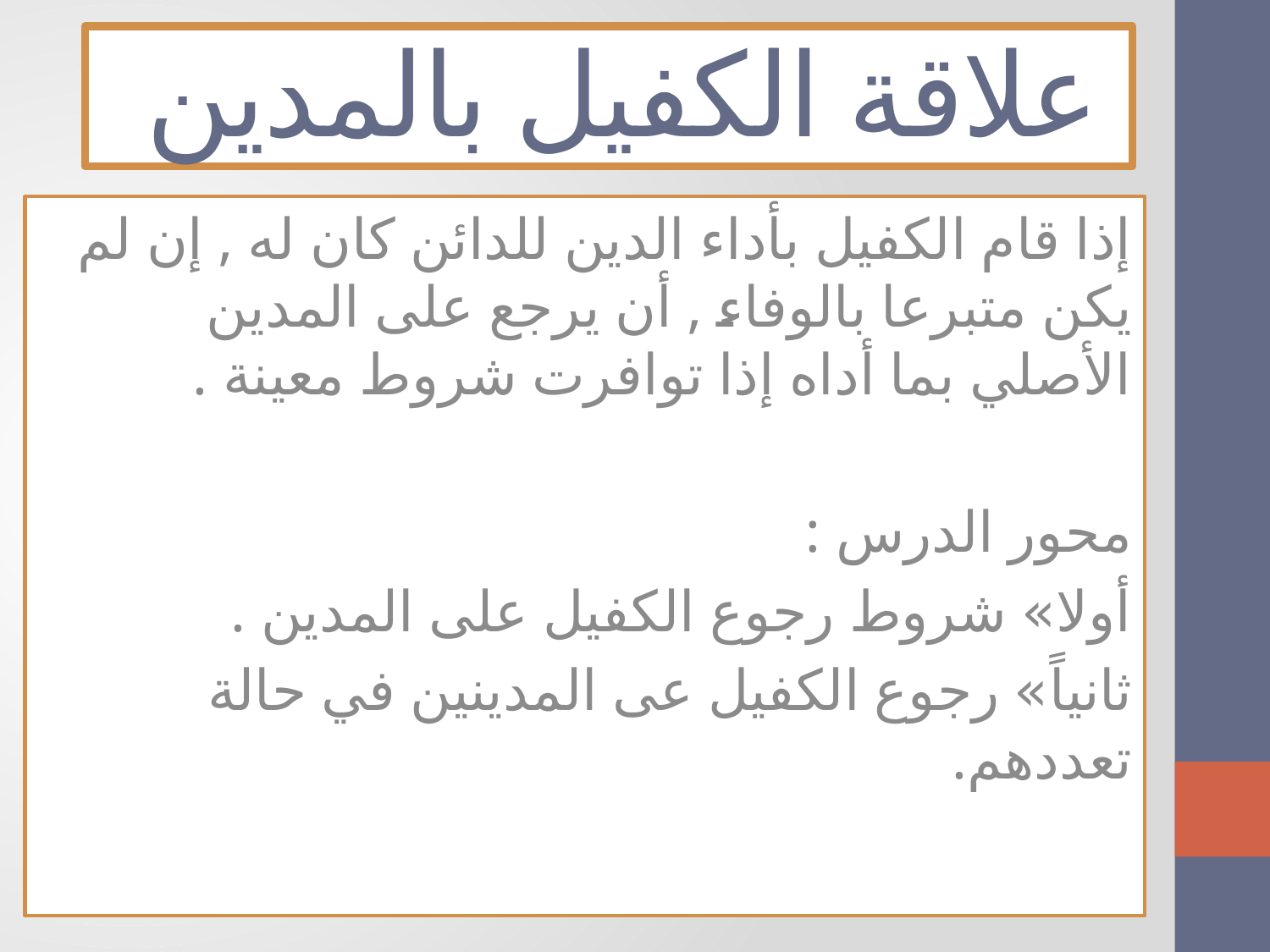

# علاقة الكفيل بالمدين
إذا قام الكفيل بأداء الدين للدائن كان له , إن لم يكن متبرعا بالوفاء , أن يرجع على المدين الأصلي بما أداه إذا توافرت شروط معينة .

محور الدرس :
أولا» شروط رجوع الكفيل على المدين .
ثانياً» رجوع الكفيل عى المدينين في حالة تعددهم.